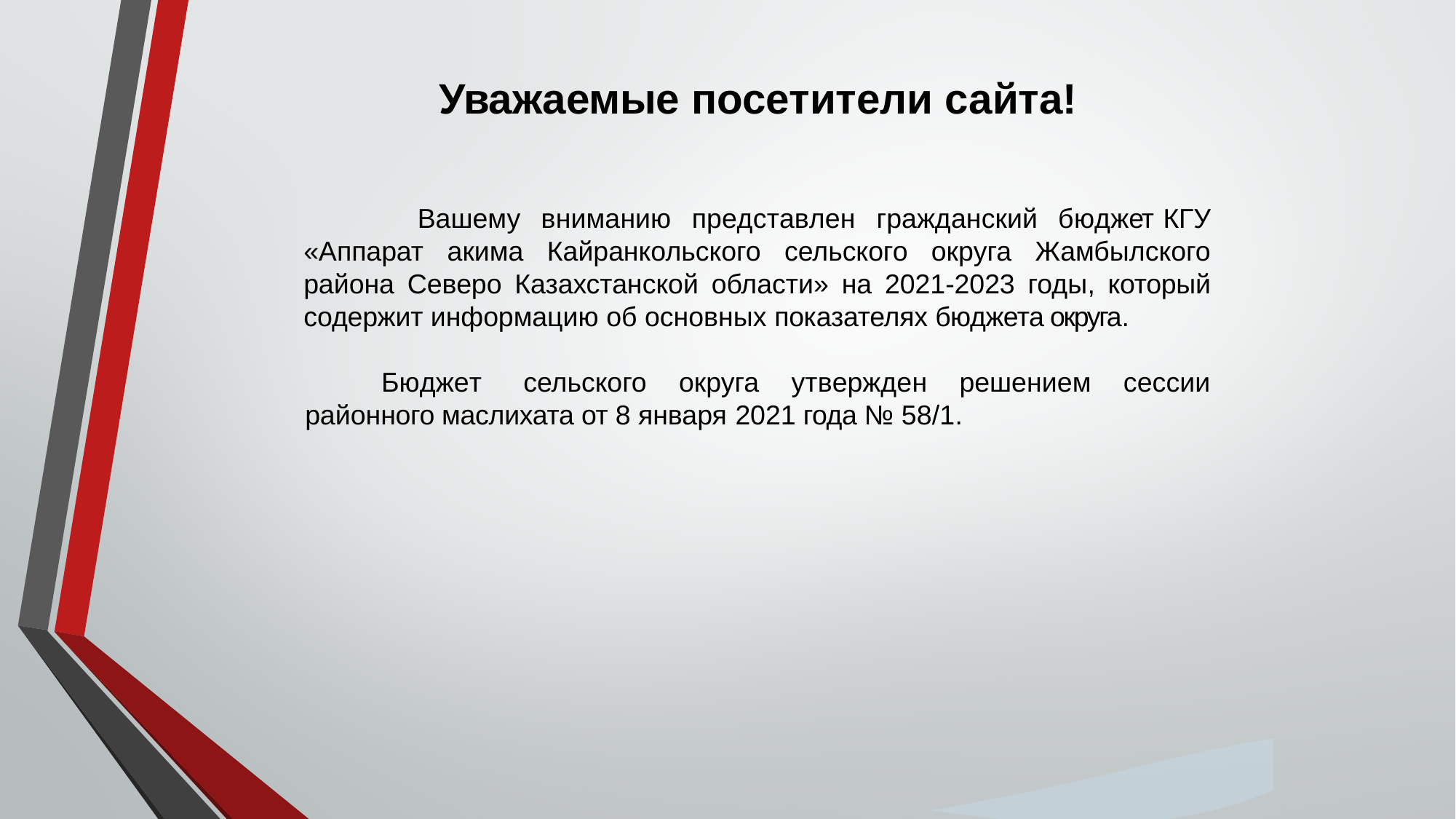

# Уважаемые посетители сайта!
           Вашему  вниманию  представлен  гражданский  бюджет КГУ «Аппарат акима Кайранкольского сельского округа Жамбылского района Северо Казахстанской области» на 2021-2023 годы, который содержит информацию об основных показателях бюджета округа.

Бюджет	сельского округа утвержден решением сессии районного маслихата от 8 января 2021 года № 58/1.